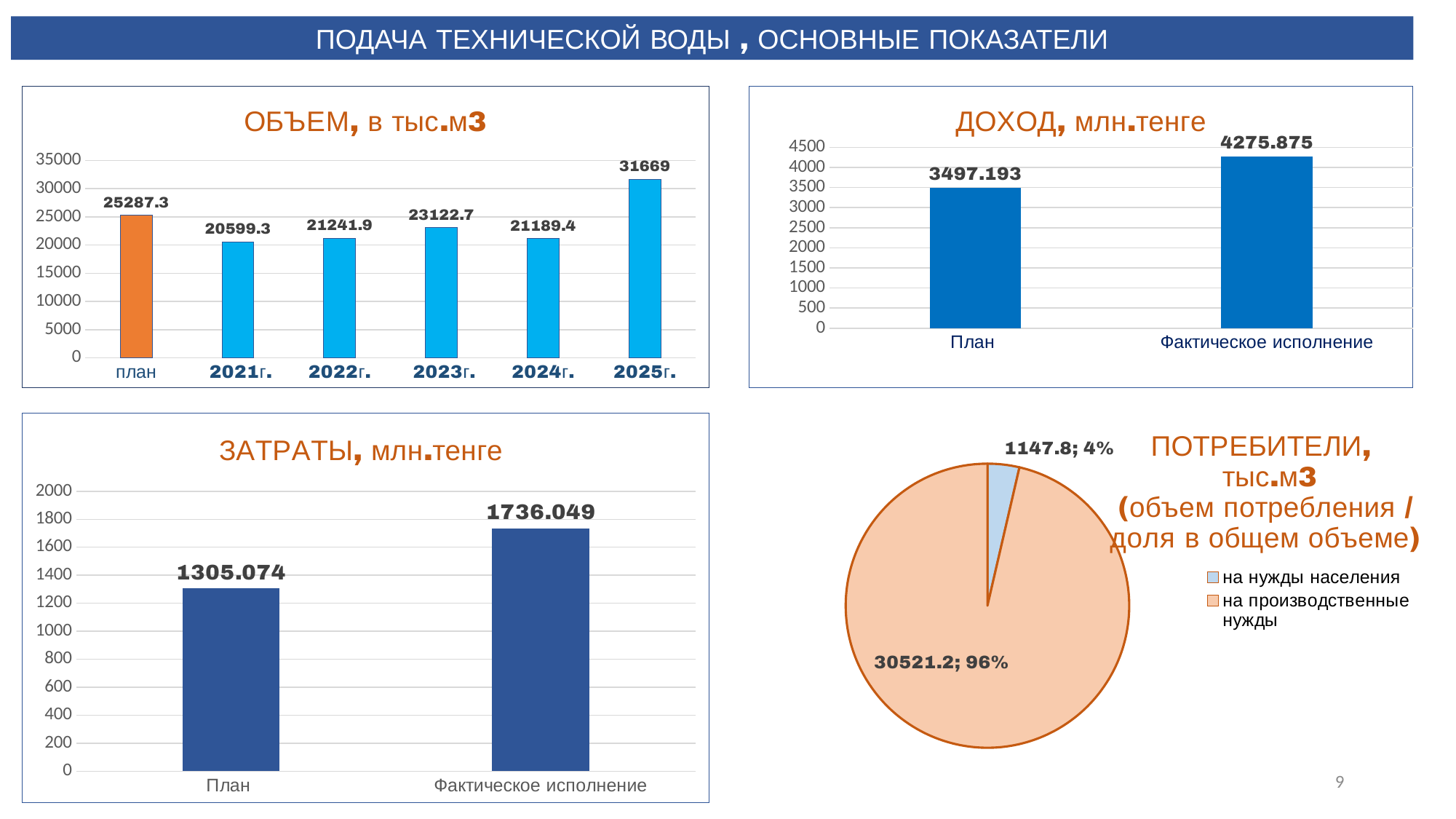

ПОДАЧА ТЕХНИЧЕСКОЙ ВОДЫ , ОСНОВНЫЕ ПОКАЗАТЕЛИ

### Chart: ОБЪЕМ, в тыс.м3

| Category | Ряд 1 |
|---|---|
| план | 25287.3 |
|  2021г. | 20599.3 |
| 2022г. | 21241.9 |
|  2023г. | 23122.7 |
| 2024г. | 21189.4 |
| 2025г. | 31669.0 |

### Chart: ДОХОД, млн.тенге

| Category | Доход, млн.тенге |
|---|---|
| План  | 3497.193 |
| Фактическое исполнение | 4275.875 |

### Chart: ЗАТРАТЫ, млн.тенге

| Category | Ряд 1 |
|---|---|
| План  | 1305.074 |
| Фактическое исполнение | 1736.049 |

### Chart: ПОТРЕБИТЕЛИ,
 тыс.м3
(объем потребления /
доля в общем объеме)

| Category | Продажи |
|---|---|
| на нужды населения | 1147.8 |
| на производственные нужды | 30521.2 |
9